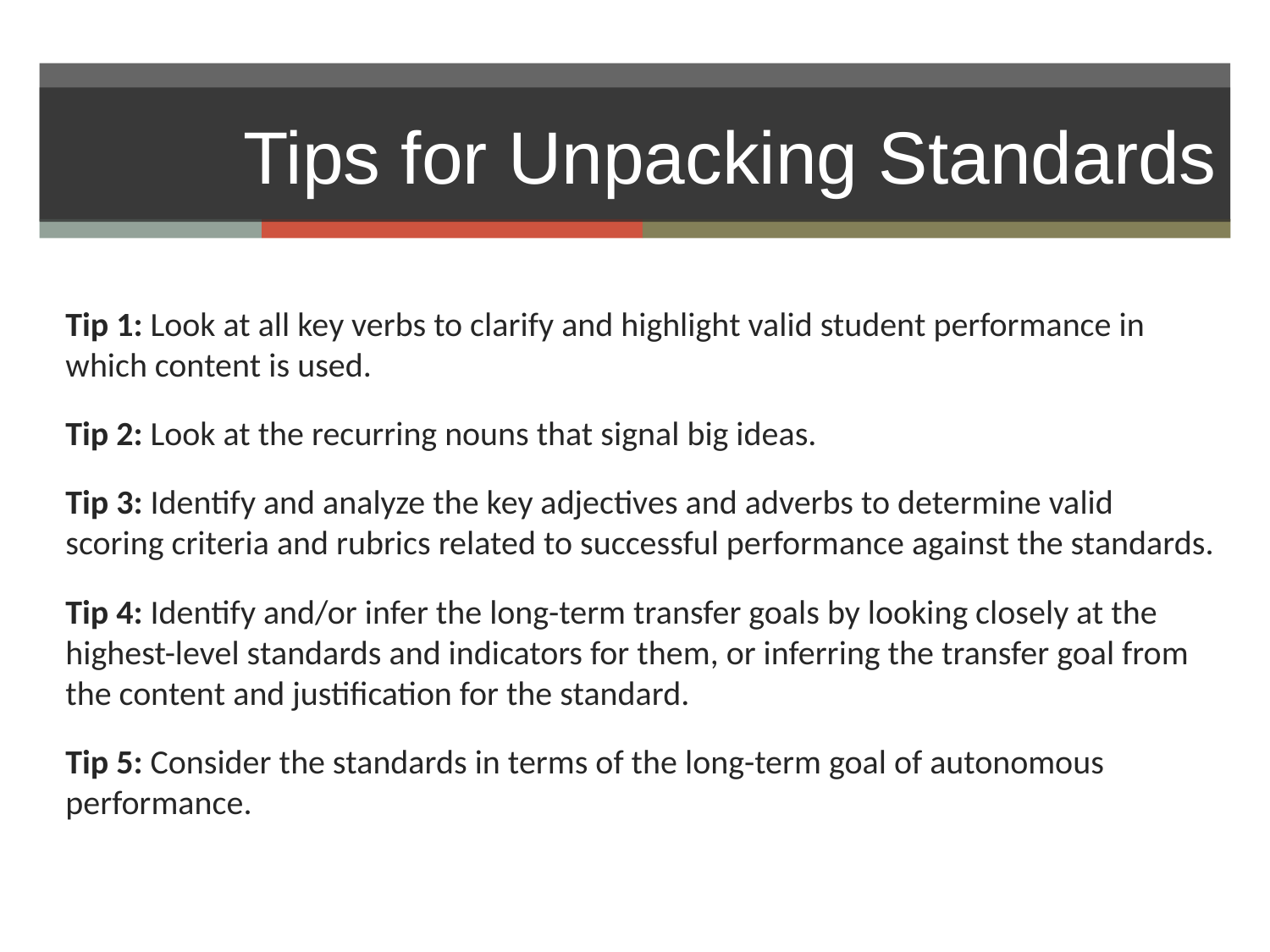

# Tips for Unpacking Standards
Tip 1: Look at all key verbs to clarify and highlight valid student performance in which content is used.
Tip 2: Look at the recurring nouns that signal big ideas.
Tip 3: Identify and analyze the key adjectives and adverbs to determine valid scoring criteria and rubrics related to successful performance against the standards.
Tip 4: Identify and/or infer the long-term transfer goals by looking closely at the highest-level standards and indicators for them, or inferring the transfer goal from the content and justification for the standard.
Tip 5: Consider the standards in terms of the long-term goal of autonomous performance.